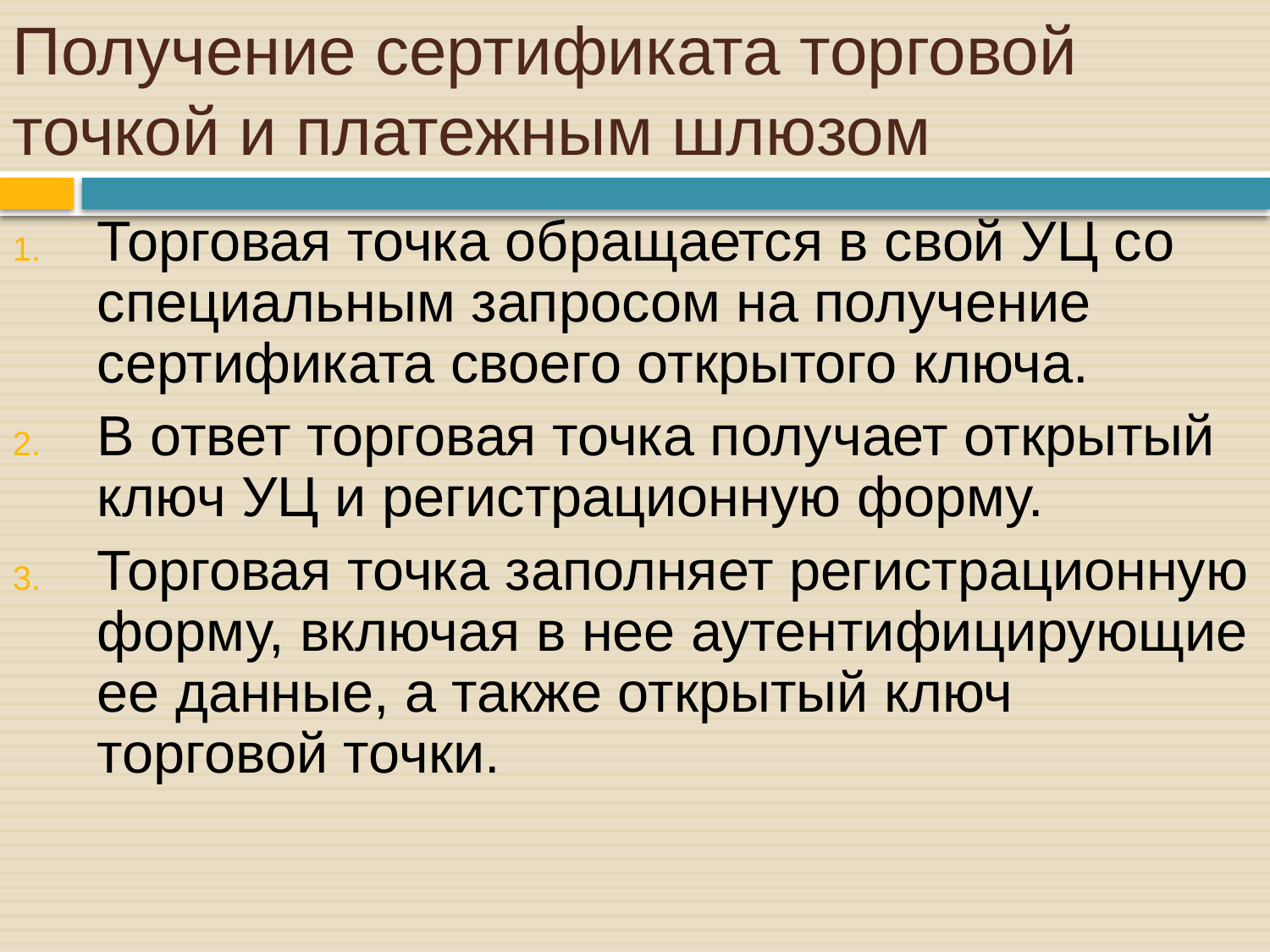

# Получение сертификата торговой точкой и платежным шлюзом
Торговая точка обращается в свой УЦ со специальным запросом на получение сертификата своего открытого ключа.
В ответ торговая точка получает открытый ключ УЦ и регистрационную форму.
Торговая точка заполняет регистрационную форму, включая в нее аутентифицирующие ее данные, а также открытый ключ торговой точки.